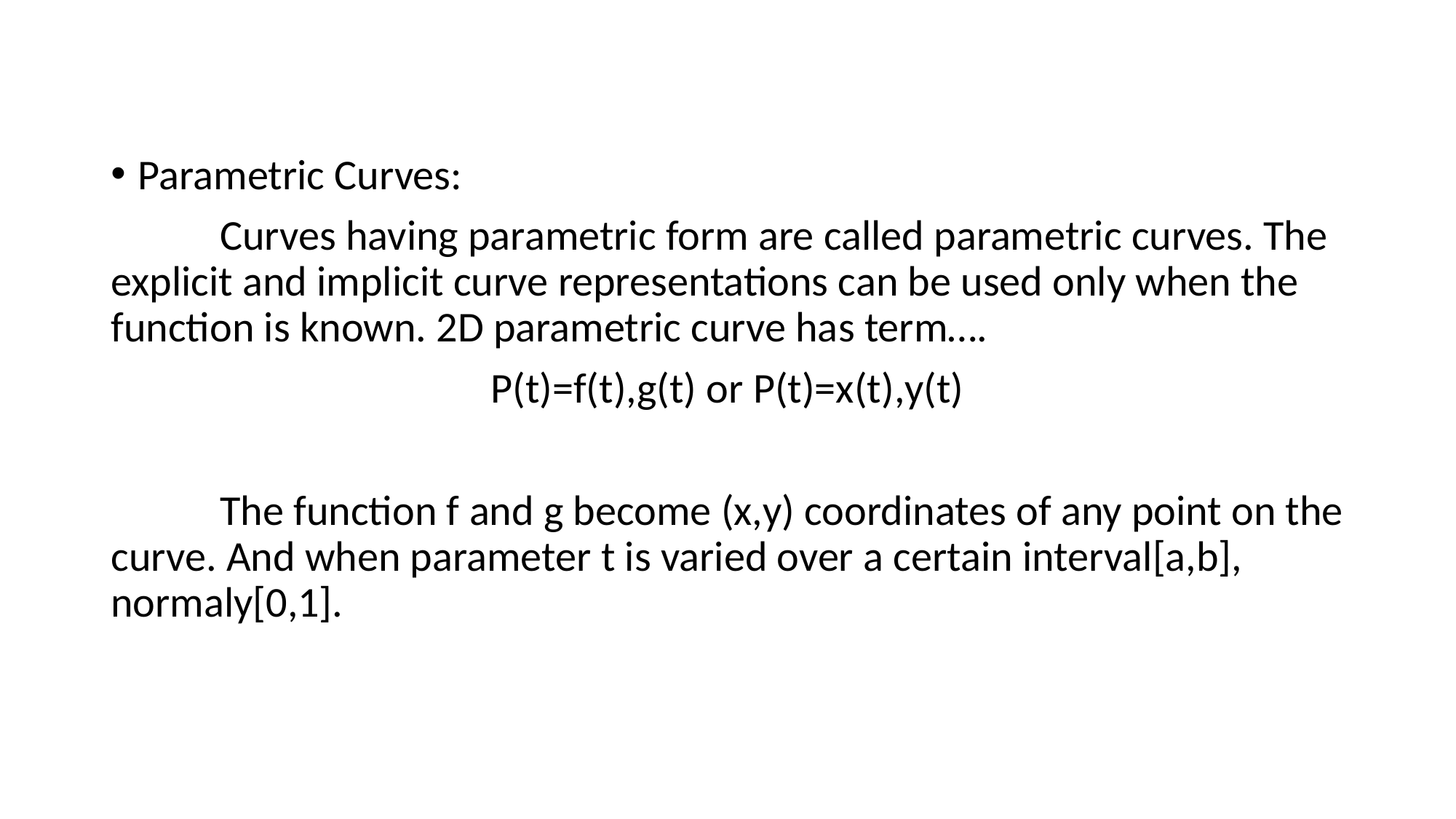

Parametric Curves:
	Curves having parametric form are called parametric curves. The explicit and implicit curve representations can be used only when the function is known. 2D parametric curve has term….
P(t)=f(t),g(t) or P(t)=x(t),y(t)

	The function f and g become (x,y) coordinates of any point on the curve. And when parameter t is varied over a certain interval[a,b], normaly[0,1].